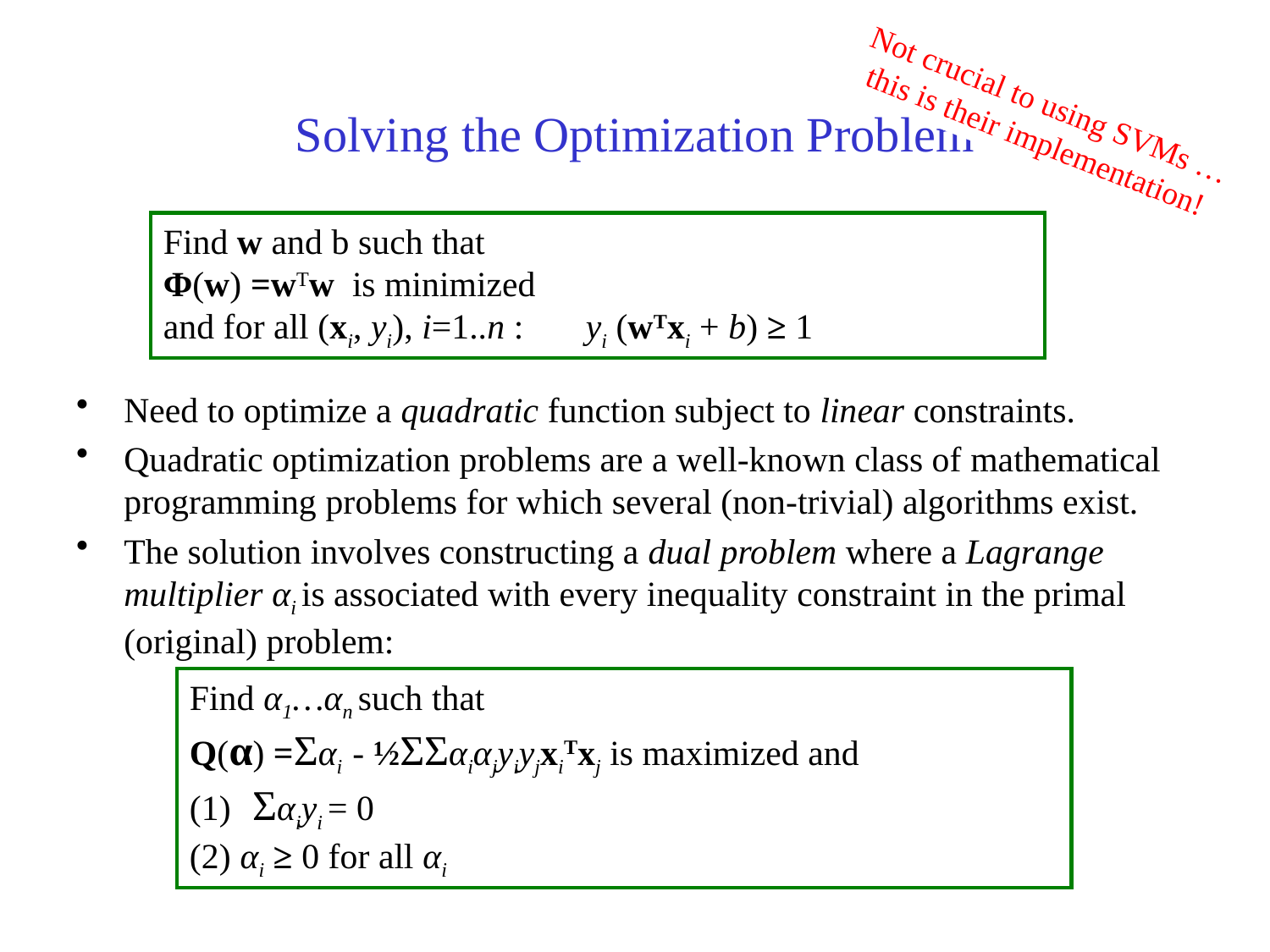

# Solving the Optimization Problem
Not crucial to using SVMs … this is their implementation!

Need to optimize a quadratic function subject to linear constraints.
Quadratic optimization problems are a well-known class of mathematical programming problems for which several (non-trivial) algorithms exist.
The solution involves constructing a dual problem where a Lagrange multiplier αi is associated with every inequality constraint in the primal (original) problem:

Find w and b such that
Φ(w) =wTw  is minimized
and for all (xi, yi), i=1..n :       yi (wTxi + b) ≥ 1
Find α1…αn such that
Q(α) =Σαi  - ½ΣΣαiαjyiyjxiTxj is maximized and
(1)  Σαiyi = 0
(2) αi ≥ 0 for all αi